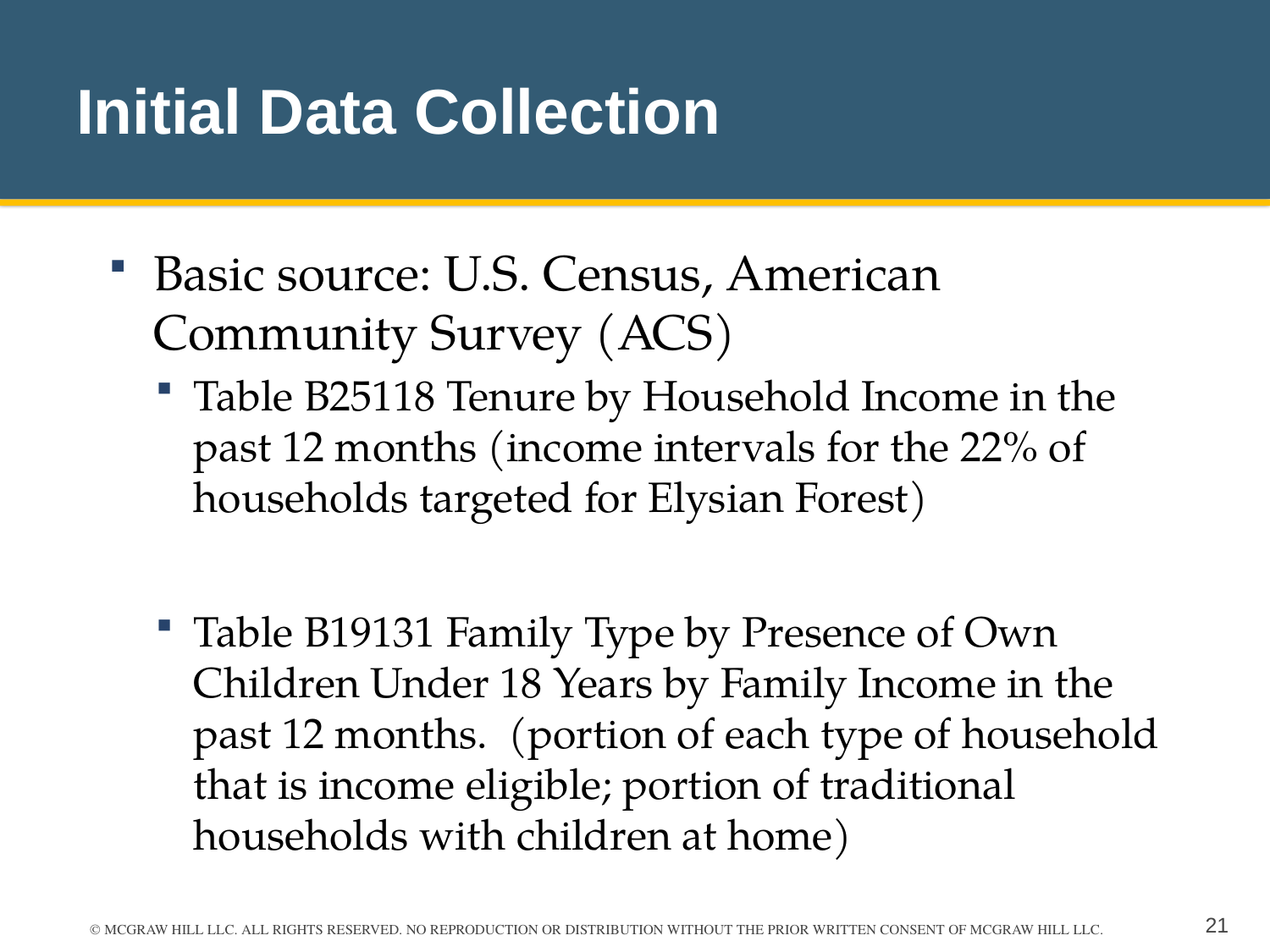

# Initial Data Collection
Basic source: U.S. Census, American Community Survey (ACS)
Table B25118 Tenure by Household Income in the past 12 months (income intervals for the 22% of households targeted for Elysian Forest)

Table B19131 Family Type by Presence of Own Children Under 18 Years by Family Income in the past 12 months.  (portion of each type of household that is income eligible; portion of traditional households with children at home)
© MCGRAW HILL LLC. ALL RIGHTS RESERVED. NO REPRODUCTION OR DISTRIBUTION WITHOUT THE PRIOR WRITTEN CONSENT OF MCGRAW HILL LLC.
21